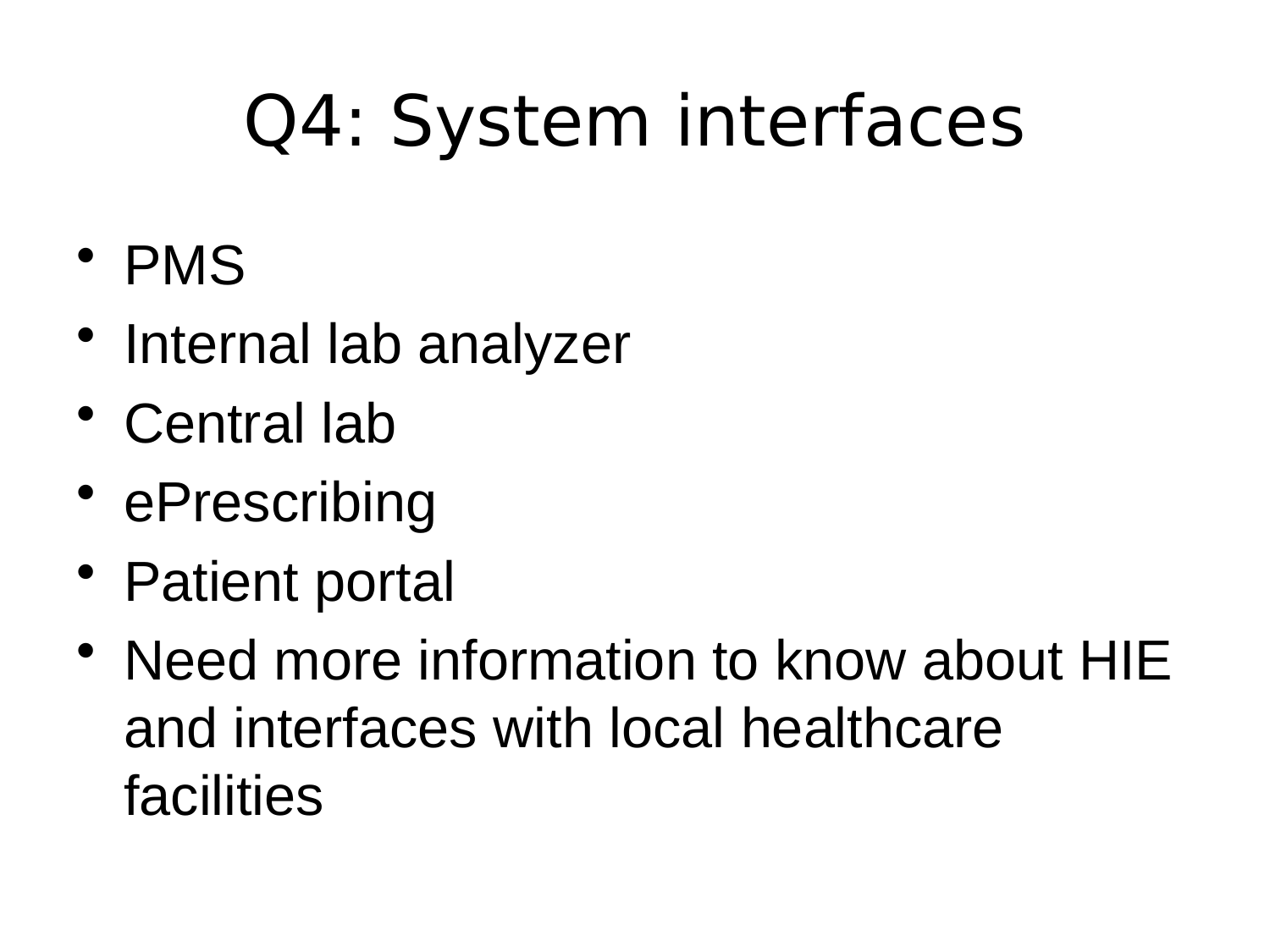

# Q4: System interfaces
PMS
Internal lab analyzer
Central lab
ePrescribing
Patient portal
Need more information to know about HIE and interfaces with local healthcare facilities